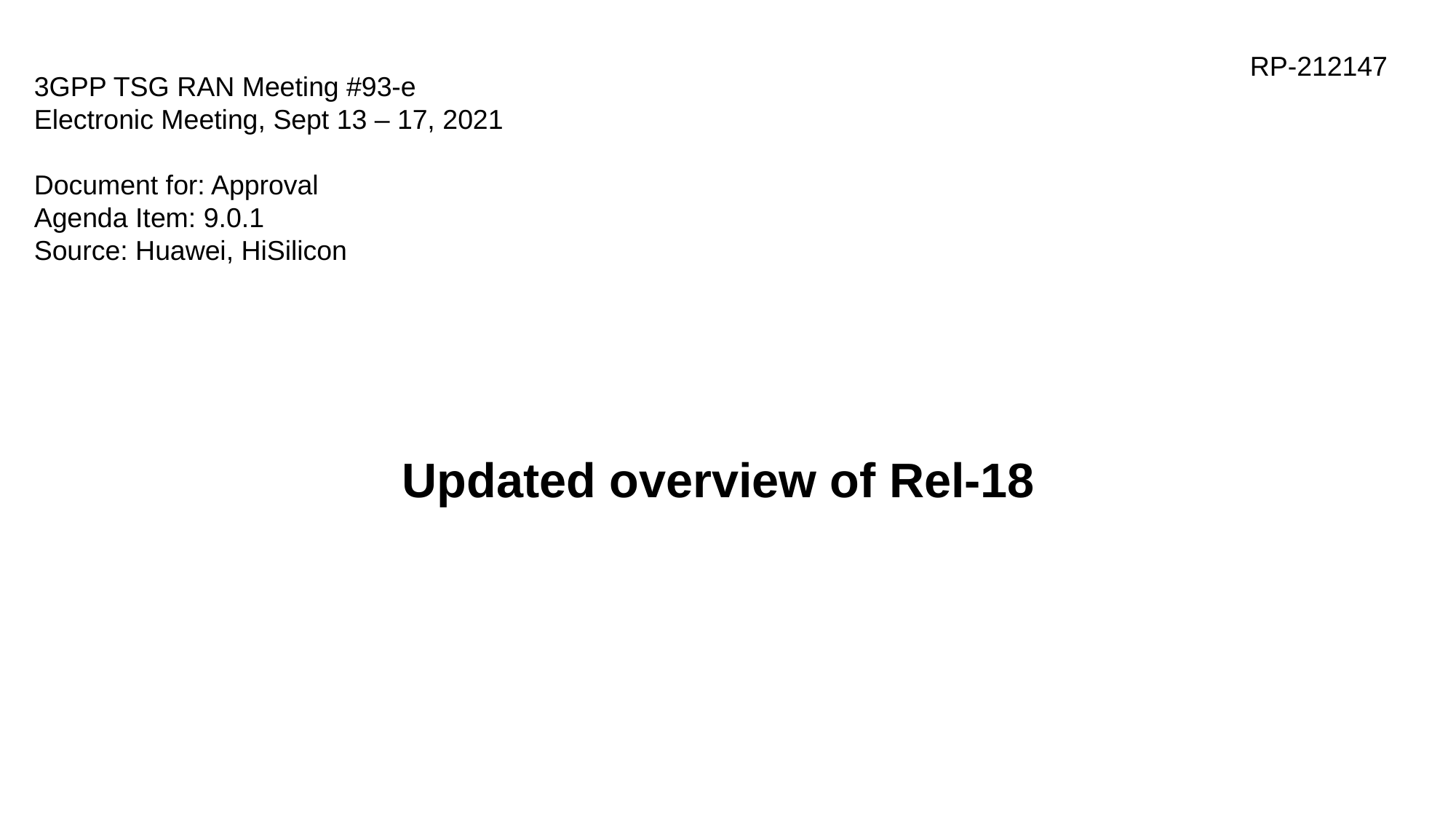

RP-212147
3GPP TSG RAN Meeting #93-e
Electronic Meeting, Sept 13 – 17, 2021

Document for: Approval
Agenda Item: 9.0.1
Source: Huawei, HiSilicon
# Updated overview of Rel-18